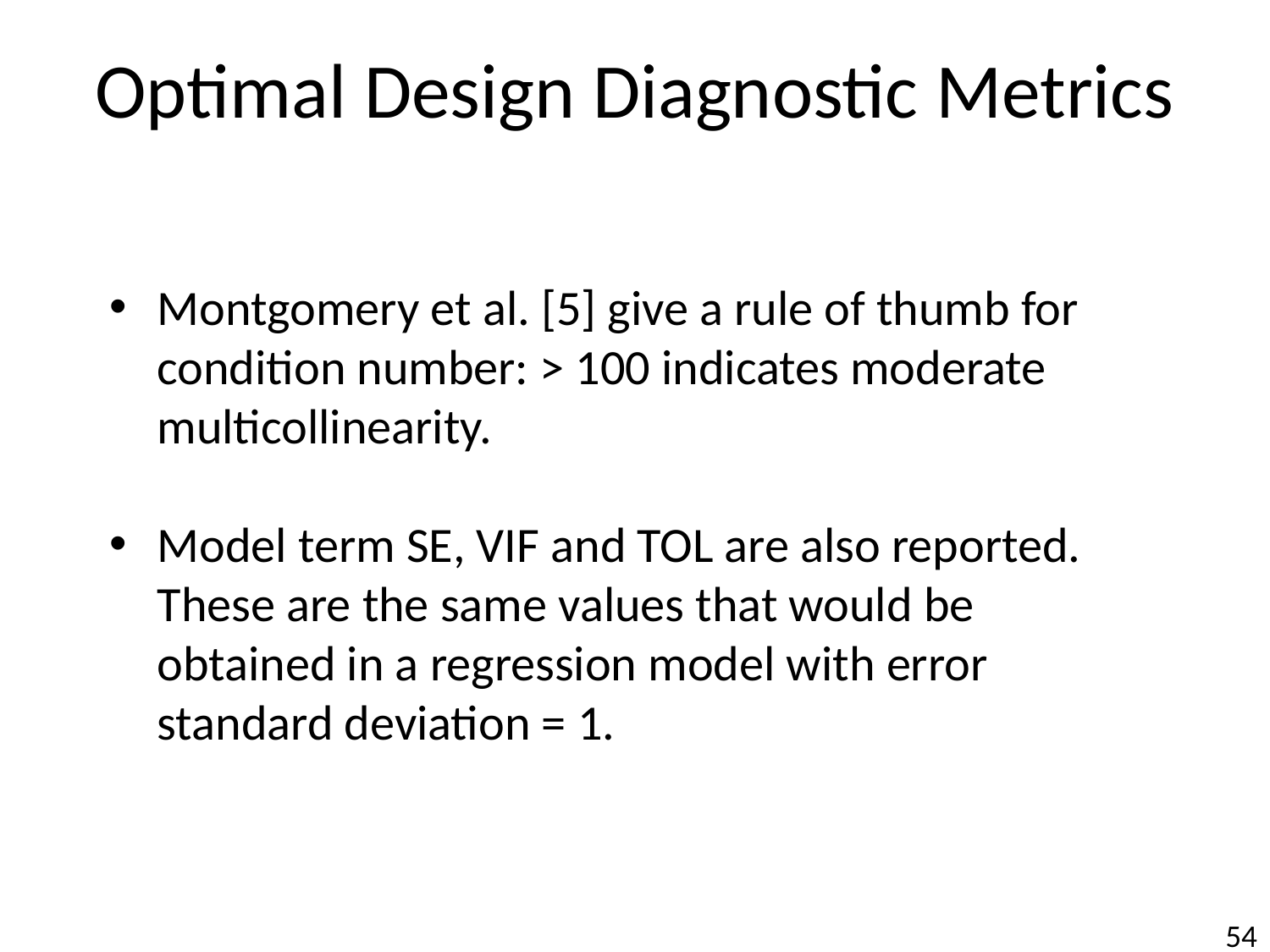

# Optimal Design Diagnostic Metrics
Montgomery et al. ‎[5] give a rule of thumb for condition number: > 100 indicates moderate multicollinearity.

Model term SE, VIF and TOL are also reported.  These are the same values that would be obtained in a regression model with error standard deviation = 1.